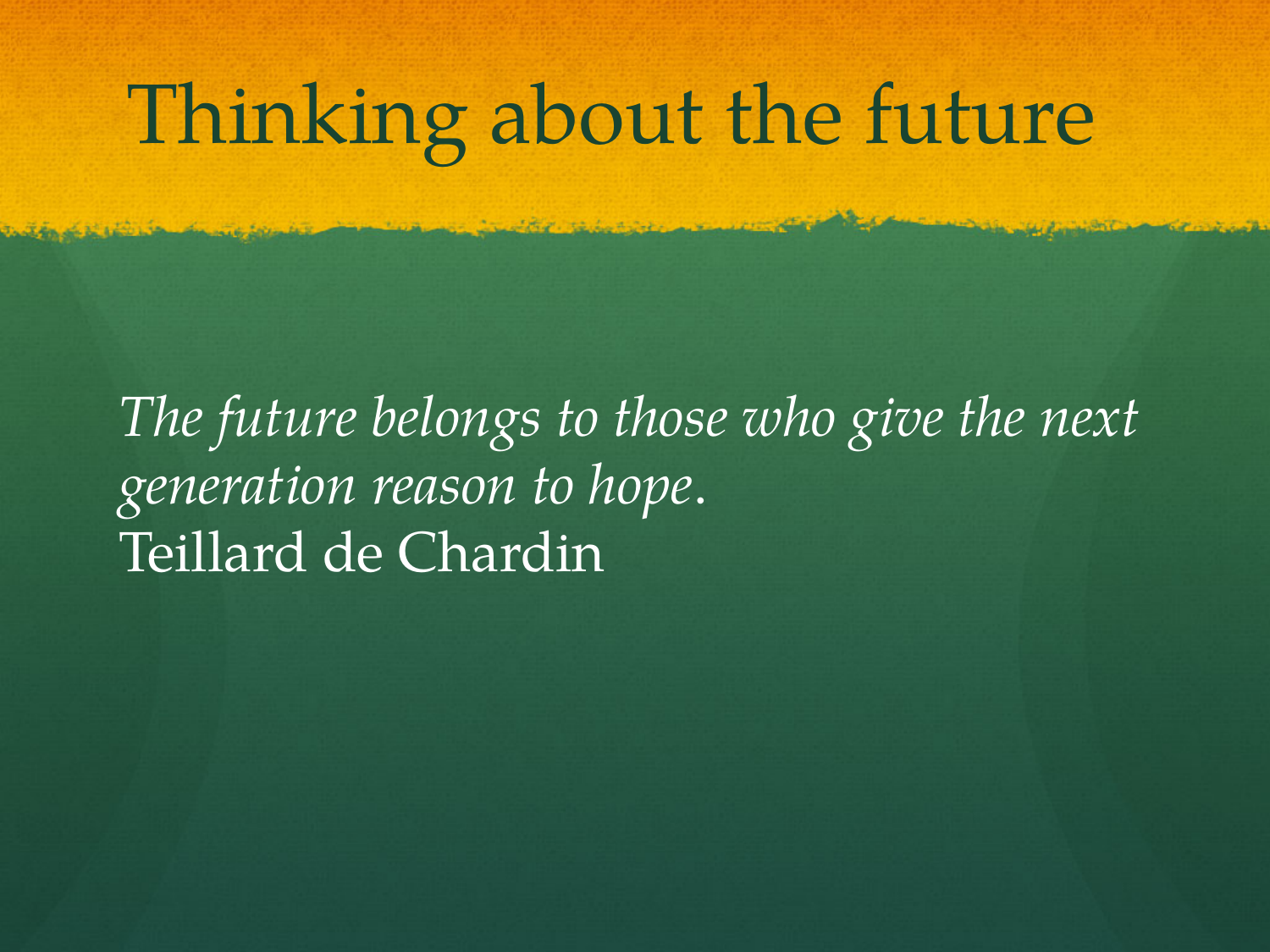

# Thinking about the future

The future belongs to those who give the next generation reason to hope.  
Teillard de Chardin